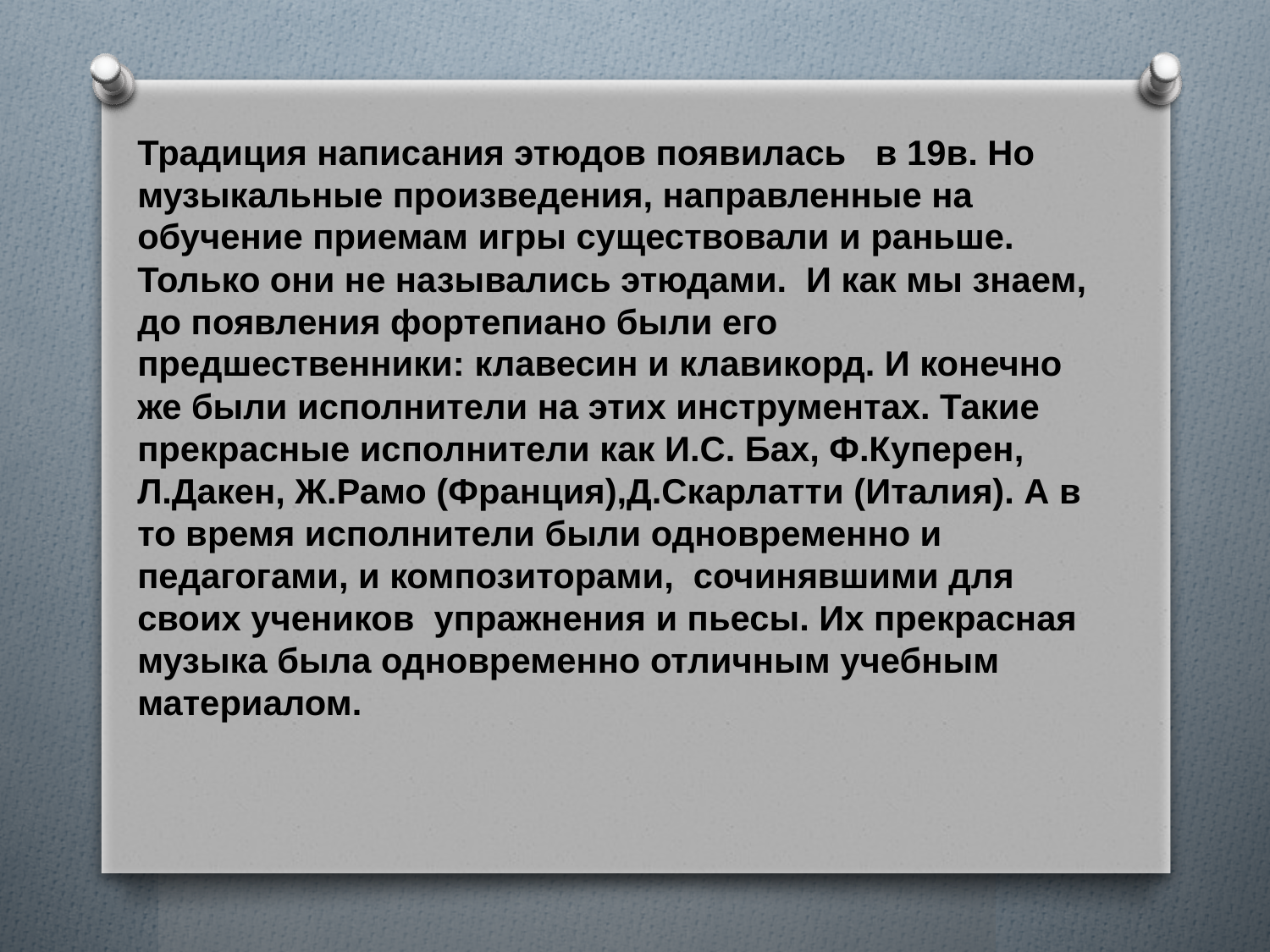

Традиция написания этюдов появилась   в 19в. Но музыкальные произведения, направленные на обучение приемам игры существовали и раньше. Только они не назывались этюдами.  И как мы знаем, до появления фортепиано были его предшественники: клавесин и клавикорд. И конечно же были исполнители на этих инструментах. Такие прекрасные исполнители как И.С. Бах, Ф.Куперен, Л.Дакен, Ж.Рамо (Франция),Д.Скарлатти (Италия). А в то время исполнители были одновременно и педагогами, и композиторами,  сочинявшими для своих учеников  упражнения и пьесы. Их прекрасная музыка была одновременно отличным учебным материалом.